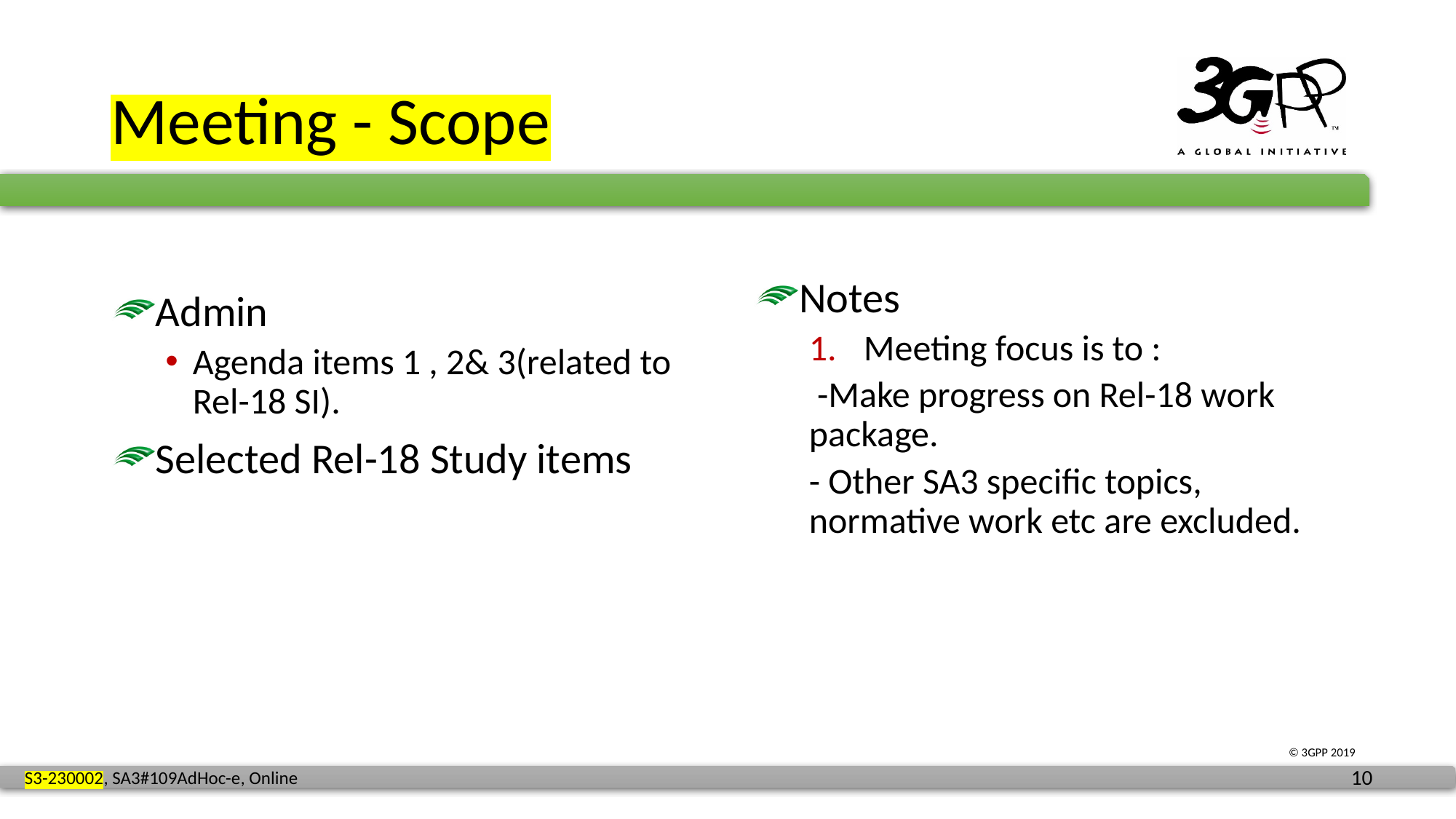

# Meeting - Scope

Notes
Meeting focus is to :
 -Make progress on Rel-18 work package.
- Other SA3 specific topics, normative work etc are excluded.

Admin
Agenda items 1 , 2& 3(related to Rel-18 SI).
Selected Rel-18 Study items